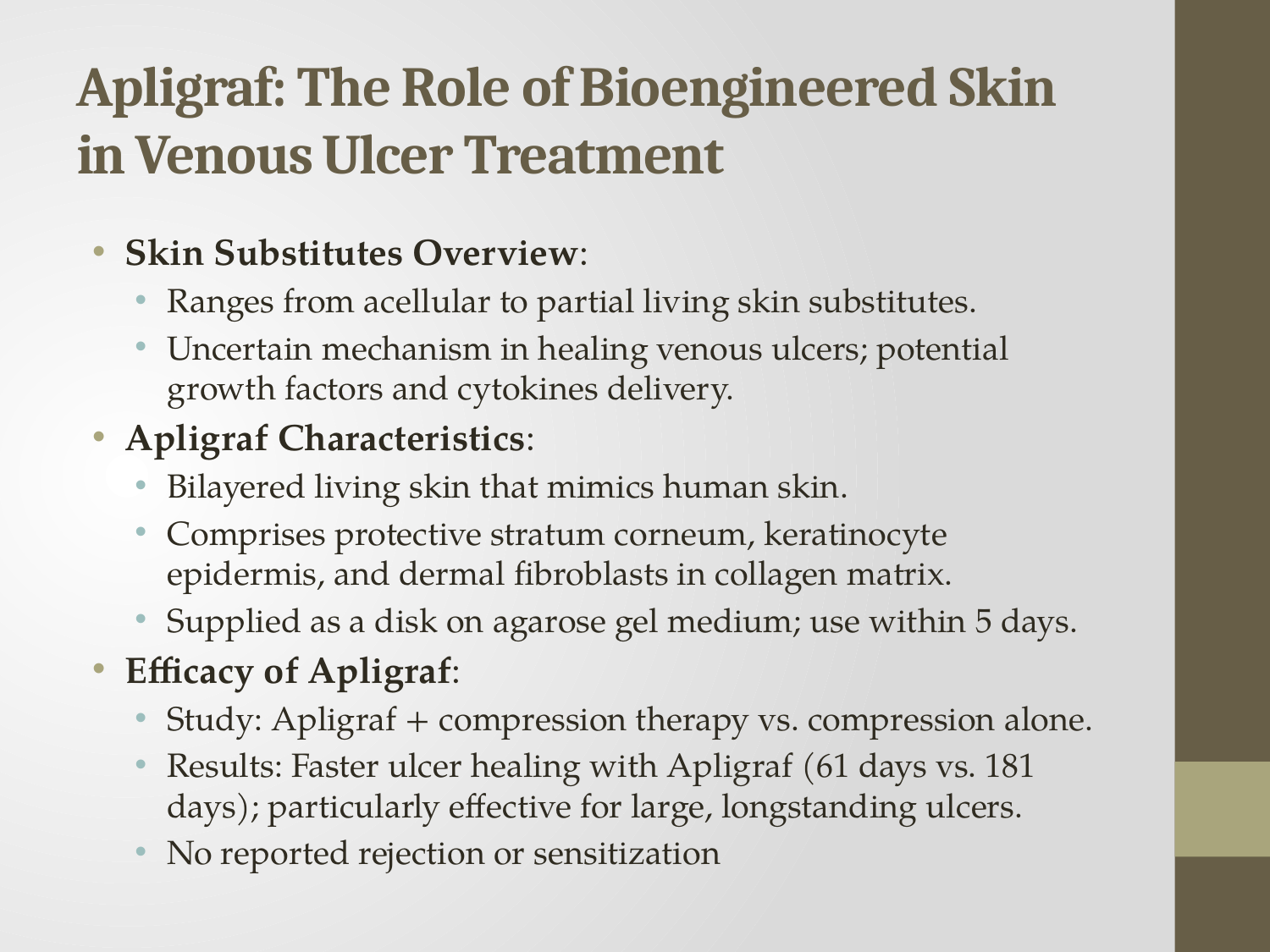

# Apligraf: The Role of Bioengineered Skin in Venous Ulcer Treatment
Skin Substitutes Overview:
Ranges from acellular to partial living skin substitutes.
Uncertain mechanism in healing venous ulcers; potential growth factors and cytokines delivery.
Apligraf Characteristics:
Bilayered living skin that mimics human skin.
Comprises protective stratum corneum, keratinocyte epidermis, and dermal fibroblasts in collagen matrix.
Supplied as a disk on agarose gel medium; use within 5 days.
Efficacy of Apligraf:
Study: Apligraf + compression therapy vs. compression alone.
Results: Faster ulcer healing with Apligraf (61 days vs. 181 days); particularly effective for large, longstanding ulcers.
No reported rejection or sensitization